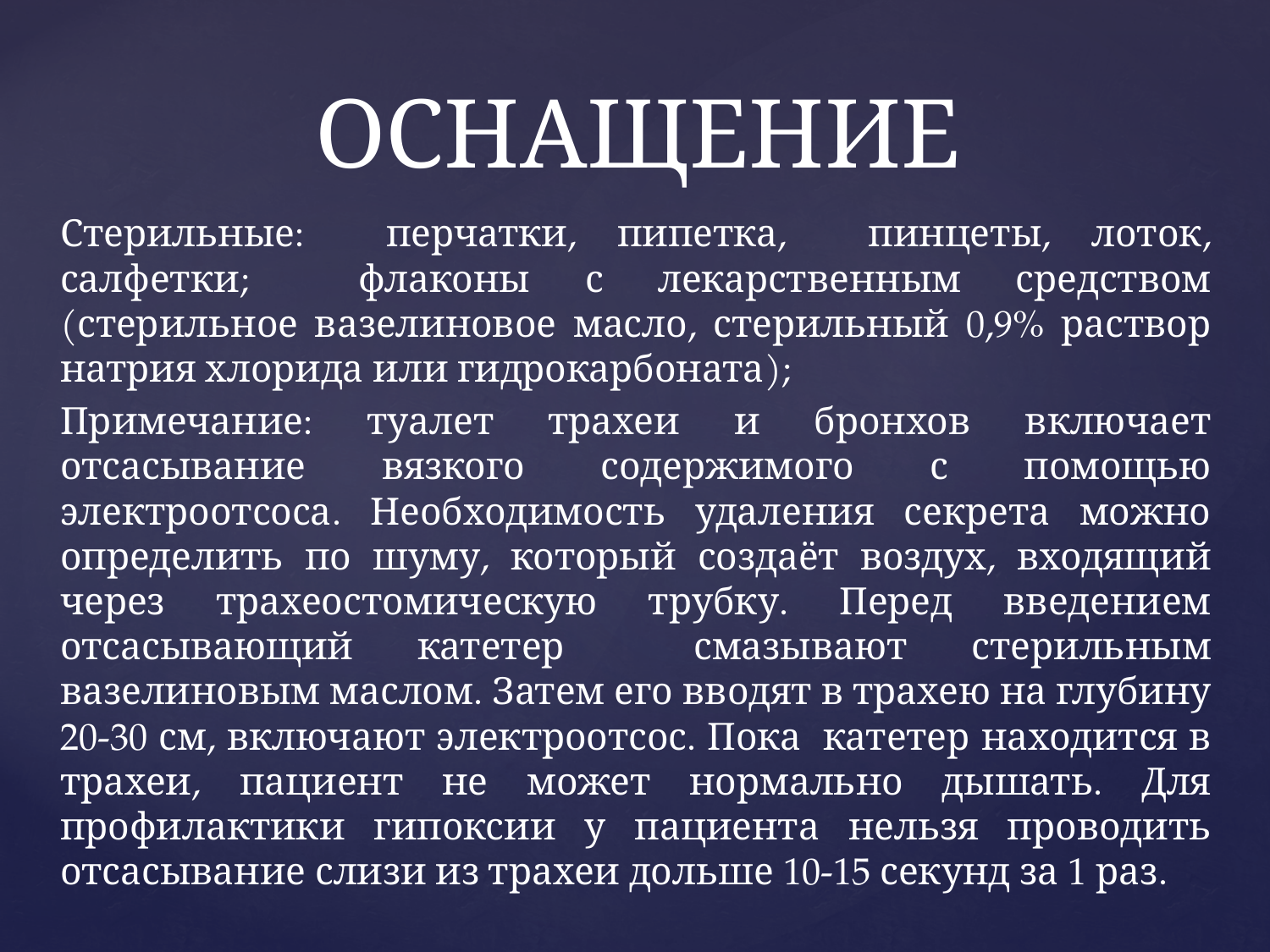

# ОСНАЩЕНИЕ
Стерильные:  перчатки, пипетка,  пинцеты, лоток, салфетки;  флаконы с лекарственным средством (стерильное вазелиновое масло, стерильный 0,9% раствор натрия хлорида или гидрокарбоната);
Примечание: туалет трахеи и бронхов включает отсасывание вязкого содержимого с помощью электроотсоса. Необходимость удаления секрета можно определить по шуму, который создаёт воздух, входящий через трахеостомическую трубку. Перед введением отсасывающий катетер  смазывают стерильным вазелиновым маслом. Затем его вводят в трахею на глубину 20-30 см, включают электроотсос. Пока  катетер находится в трахеи, пациент не может нормально дышать. Для профилактики гипоксии у пациента нельзя проводить отсасывание слизи из трахеи дольше 10-15 секунд за 1 раз.